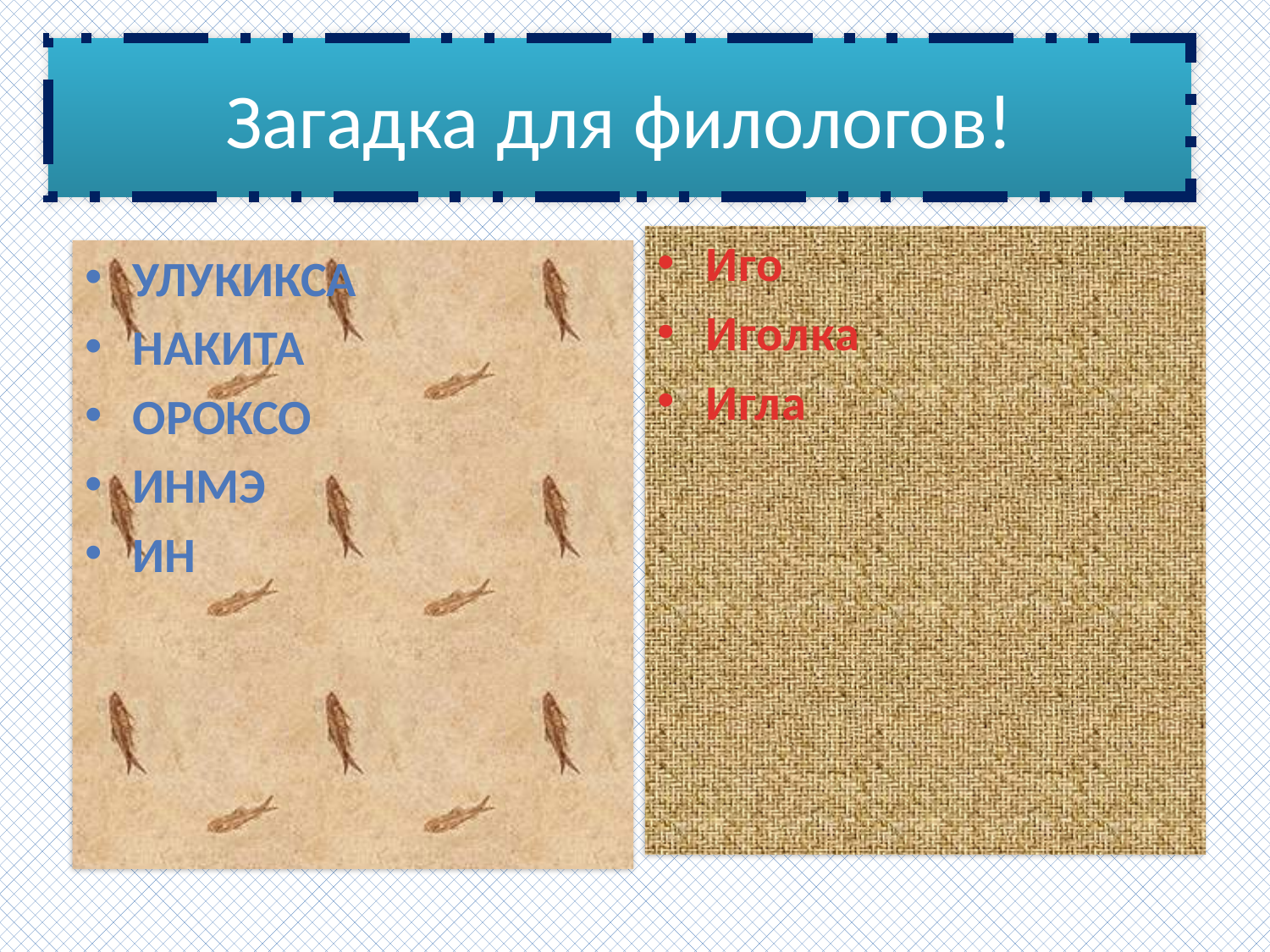

Загадка для филологов!
Иго
Иголка
Игла

Улукикса
Накита
Ороксо
Инмэ
ин